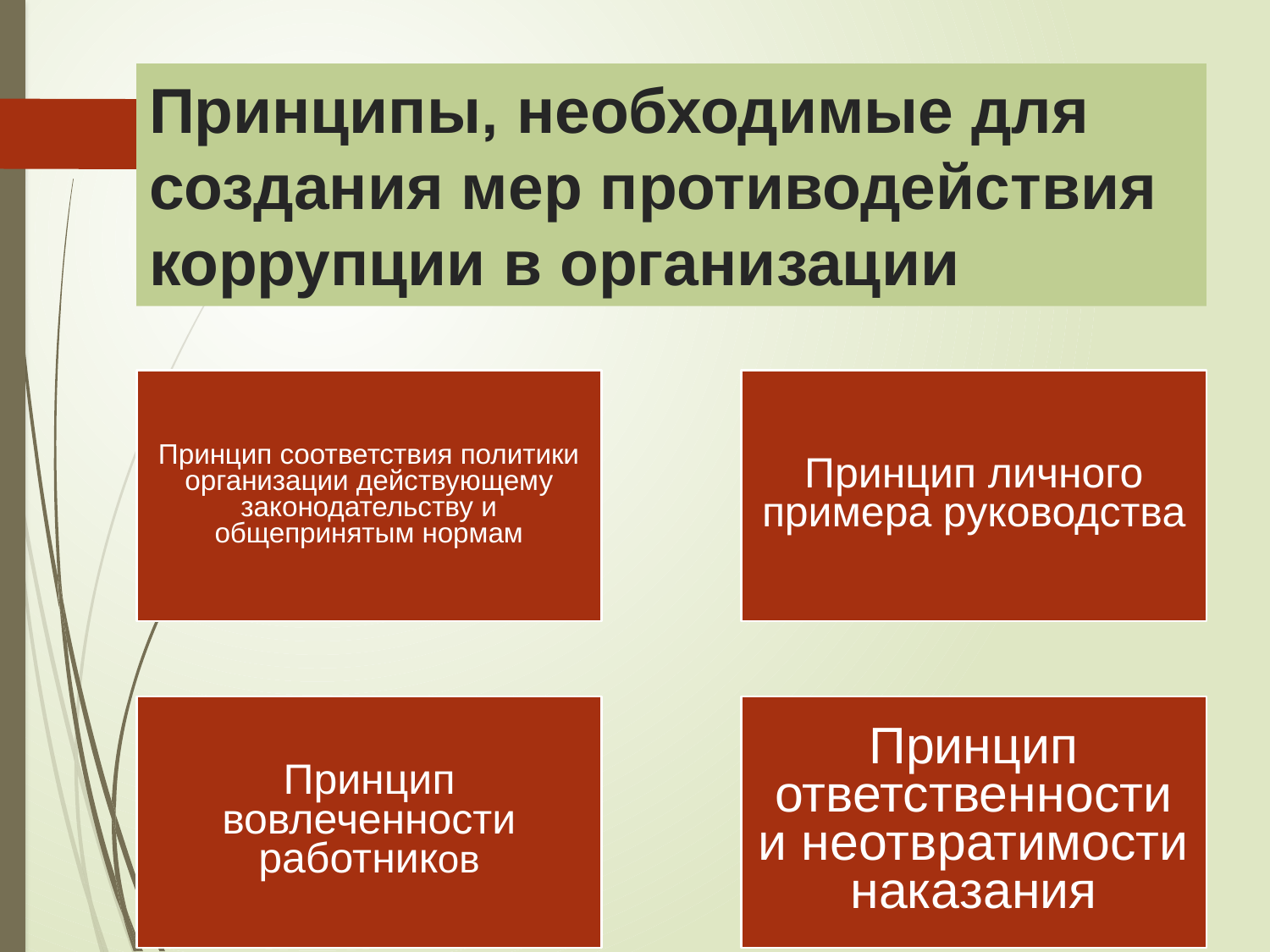

# Принципы, необходимые для создания мер противодействия коррупции в организации
Принцип соответствия политики организации действующему законодательству и общепринятым нормам
Принцип личного примера руководства
Принцип вовлеченности работников
Принцип ответственности и неотвратимости наказания